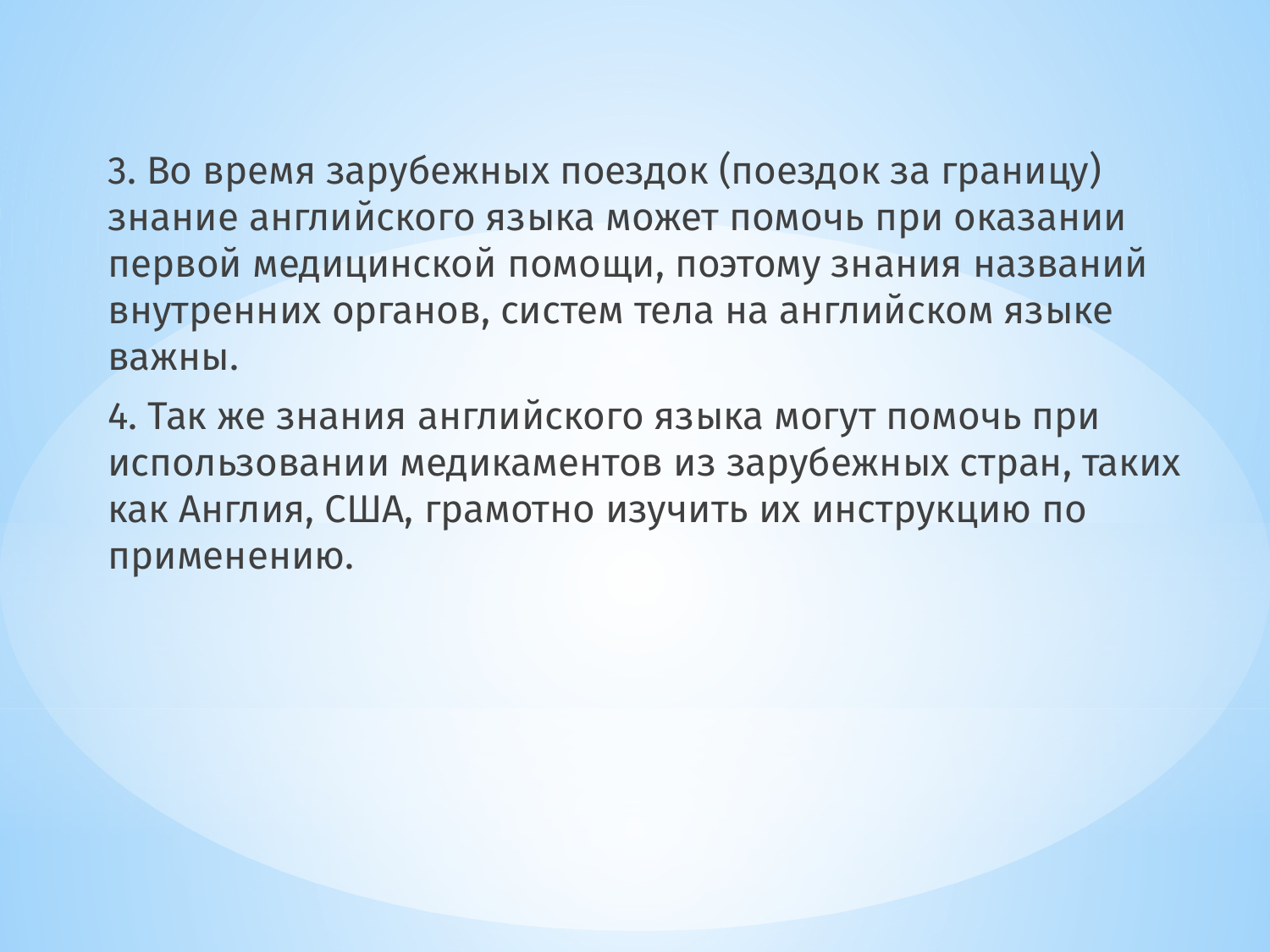

3. Во время зарубежных поездок (поездок за границу) знание английского языка может помочь при оказании первой медицинской помощи, поэтому знания названий внутренних органов, систем тела на английском языке важны.
	4. Так же знания английского языка могут помочь при использовании медикаментов из зарубежных стран, таких как Англия, США, грамотно изучить их инструкцию по применению.